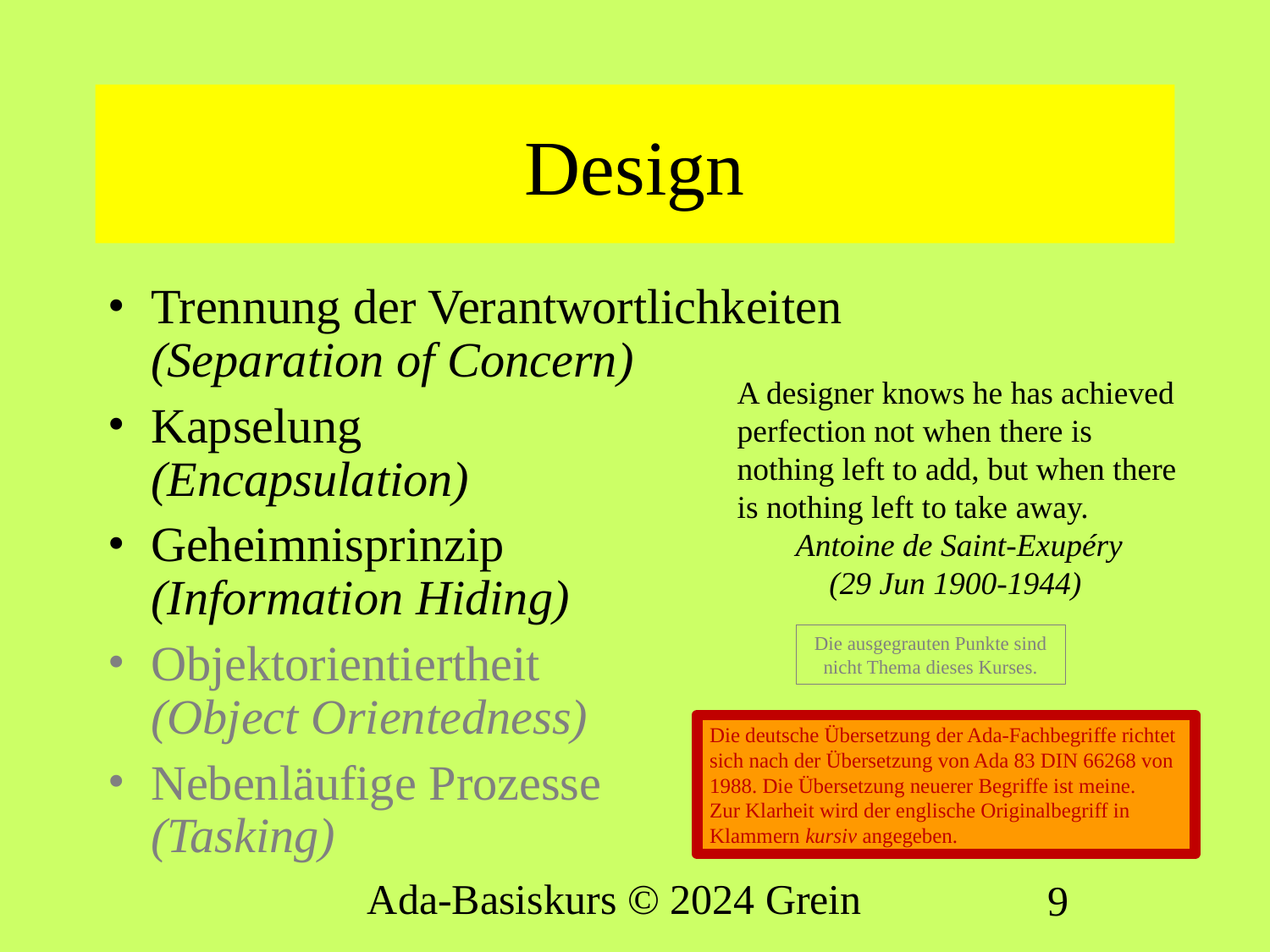

# Design
Trennung der Verantwortlichkeiten
(Separation of Concern)
Kapselung
(Encapsulation)
Geheimnisprinzip
(Information Hiding)
Objektorientiertheit
(Object Orientedness)
Nebenläufige Prozesse
(Tasking)
A designer knows he has achieved perfection not when there is nothing left to add, but when there is nothing left to take away.
Antoine de Saint-Exupéry
(29 Jun 1900-1944)
Die ausgegrauten Punkte sind nicht Thema dieses Kurses.
Die deutsche Übersetzung der Ada-Fachbegriffe richtet sich nach der Übersetzung von Ada 83 DIN 66268 von 1988. Die Übersetzung neuerer Begriffe ist meine.
Zur Klarheit wird der englische Originalbegriff in Klammern kursiv angegeben.
Ada-Basiskurs © 2024 Grein
9